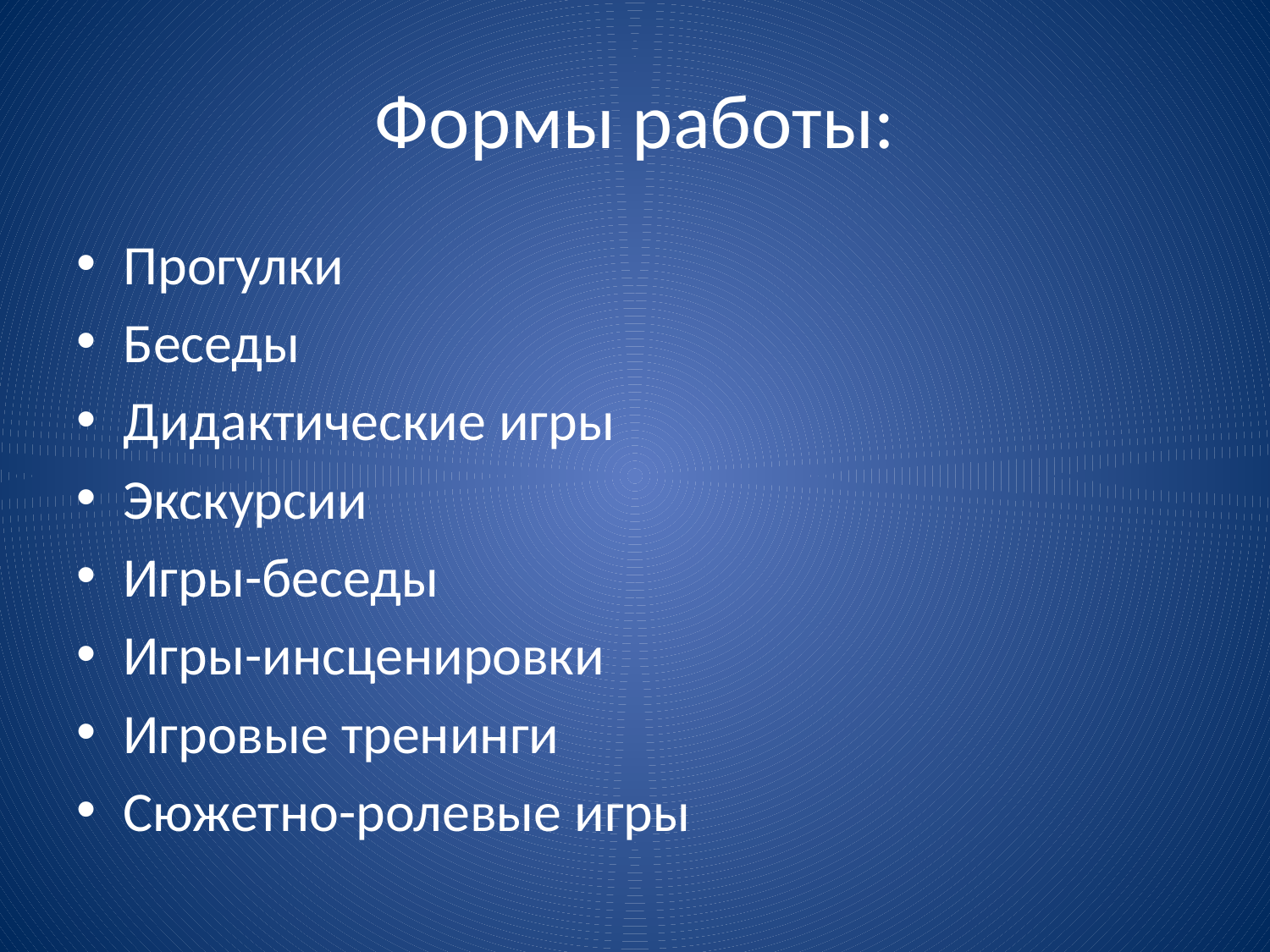

# Формы работы:
Прогулки
Беседы
Дидактические игры
Экскурсии
Игры-беседы
Игры-инсценировки
Игровые тренинги
Сюжетно-ролевые игры